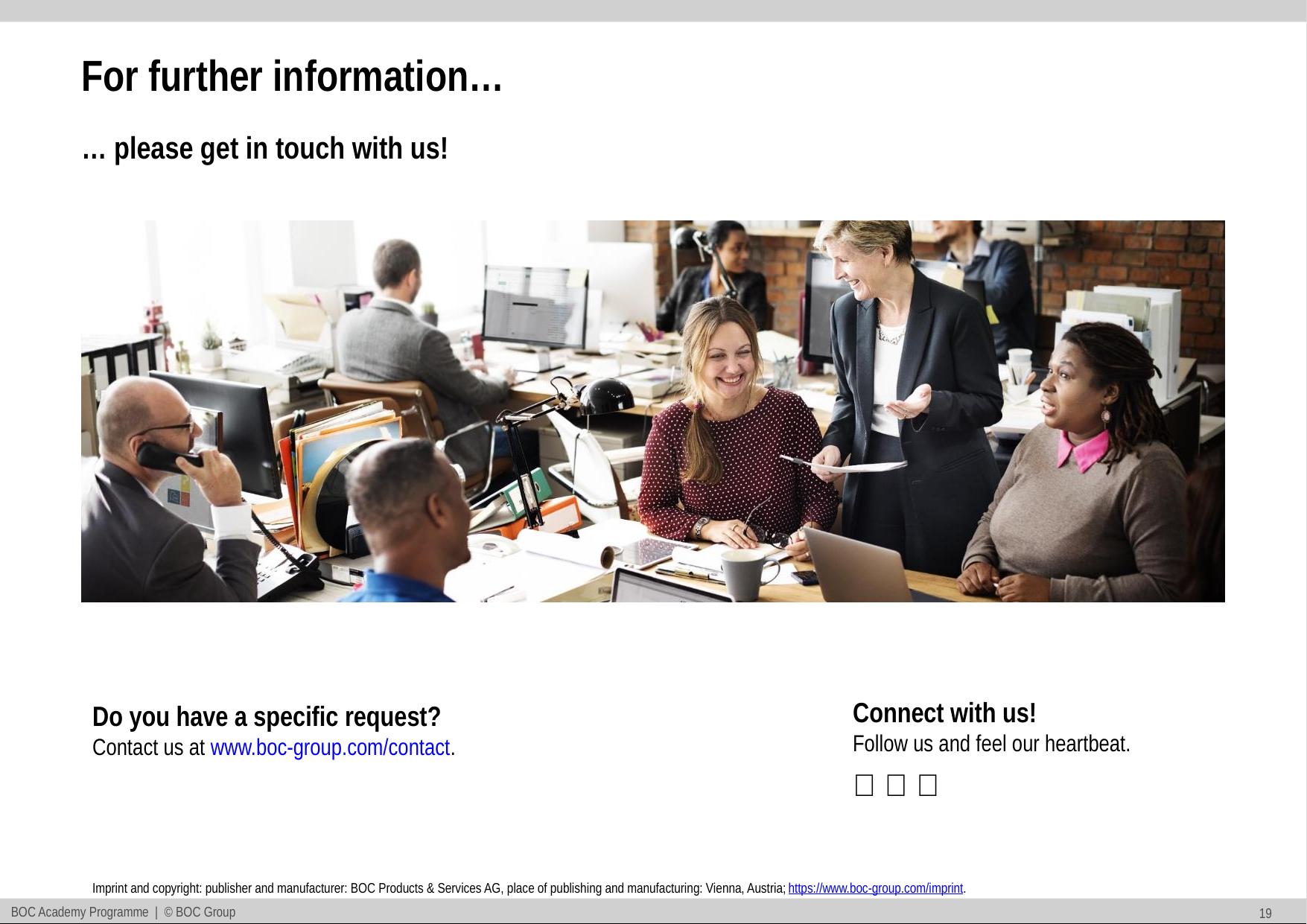

Do you have a specific request?
Contact us at www.boc-group.com/contact.